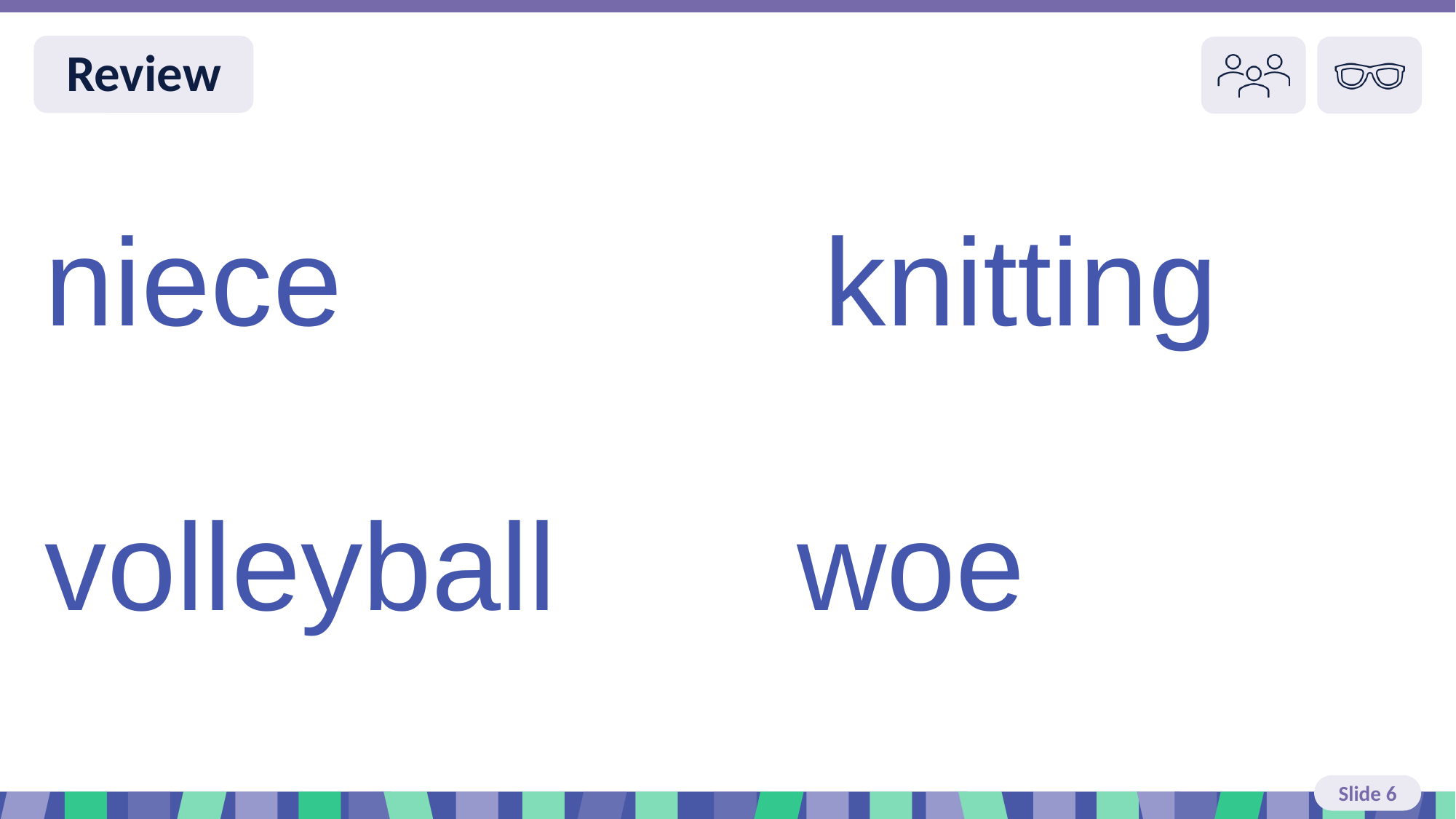

Slide 6 Review You do
niece              knitting
volleyball       woe